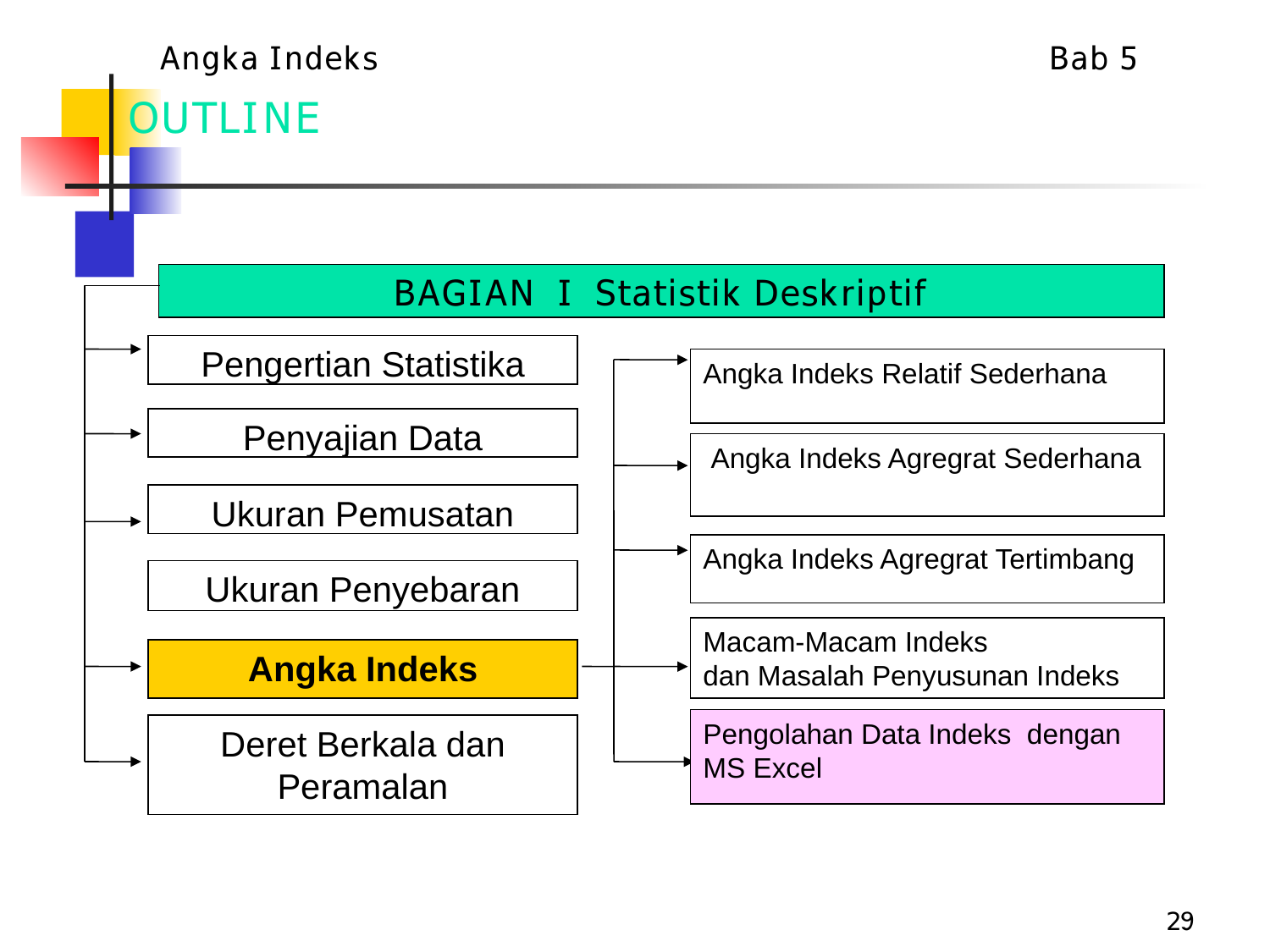

Angka Indeks						Bab 5
# OUTLINE
BAGIAN  I  Statistik Deskriptif

Pengertian Statistika

Angka Indeks Relatif Sederhana

Penyajian Data

 Angka Indeks Agregrat Sederhana

Ukuran Pemusatan

Angka Indeks Agregrat Tertimbang

Ukuran Penyebaran
Macam-Macam Indeks
dan Masalah Penyusunan Indeks
Angka Indeks

Pengolahan Data Indeks  dengan MS Excel
Deret Berkala dan
Peramalan

29